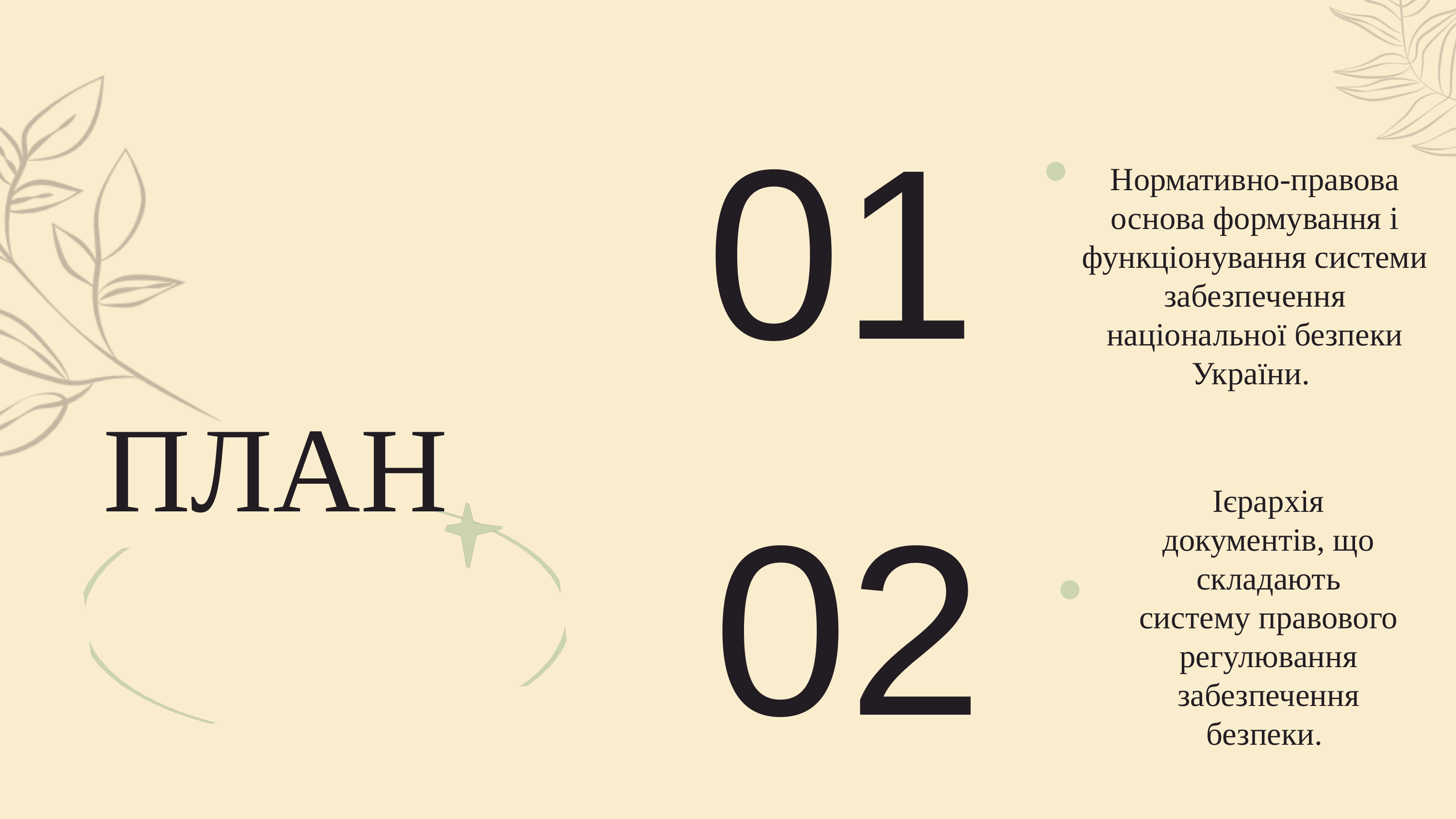

01
Нормативно-правова основа формування і функціонування системи забезпечення національної безпеки України.

02

ПЛАН
Ієрархія документів, що складають систему правового регулювання забезпечення безпеки.